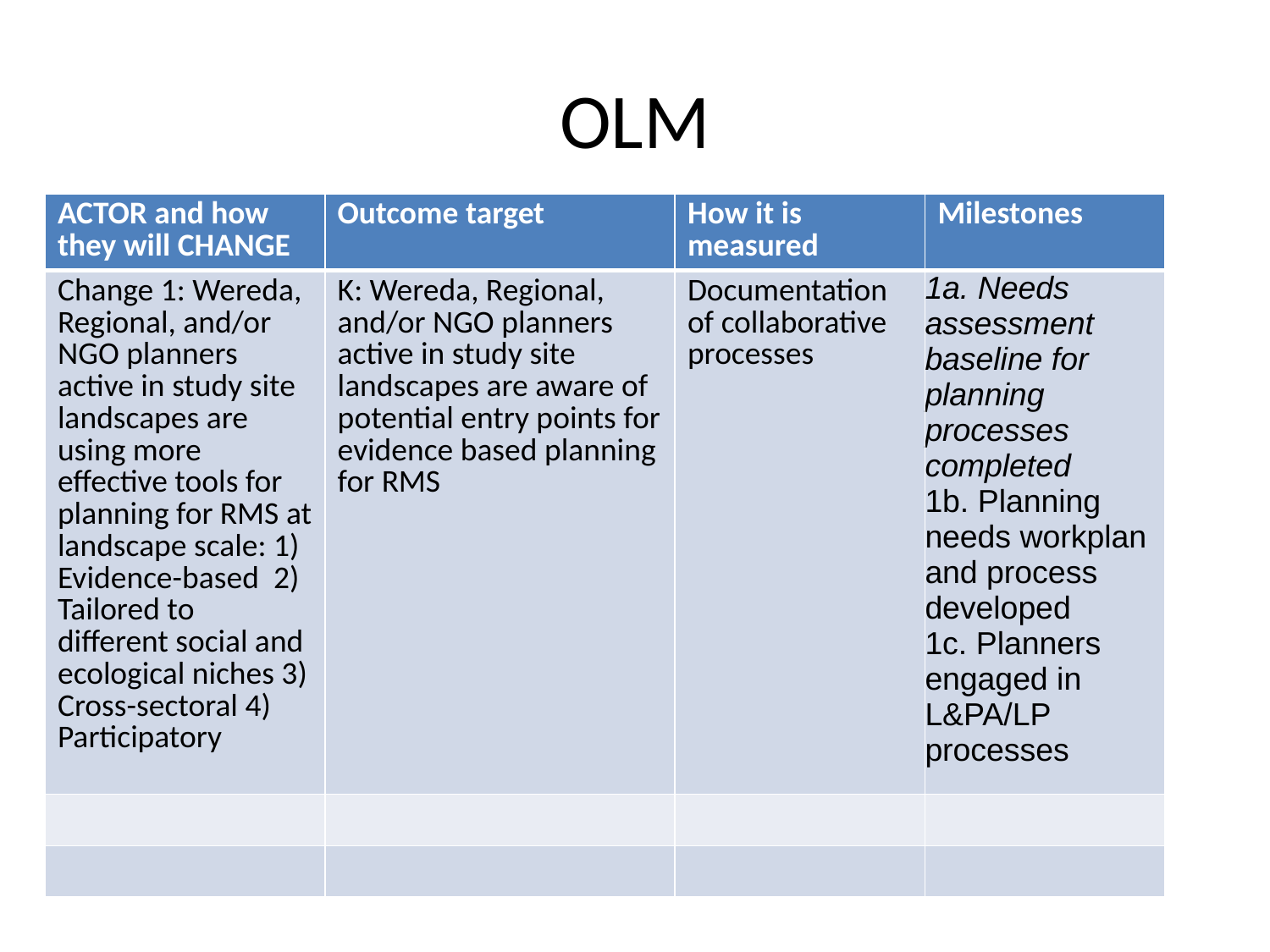

# OLM
| ACTOR and how they will CHANGE | Outcome target | How it is measured | Milestones |
| --- | --- | --- | --- |
| Change 1: Wereda, Regional, and/or NGO planners active in study site landscapes are using more effective tools for planning for RMS at landscape scale: 1) Evidence-based 2) Tailored to different social and ecological niches 3) Cross-sectoral 4) Participatory | K: Wereda, Regional, and/or NGO planners active in study site landscapes are aware of potential entry points for evidence based planning for RMS | Documentation of collaborative processes | 1a. Needs assessment baseline for planning processes completed 1b. Planning needs workplan and process developed 1c. Planners engaged in L&PA/LP processes |
|  |  |  |  |
|  |  |  |  |